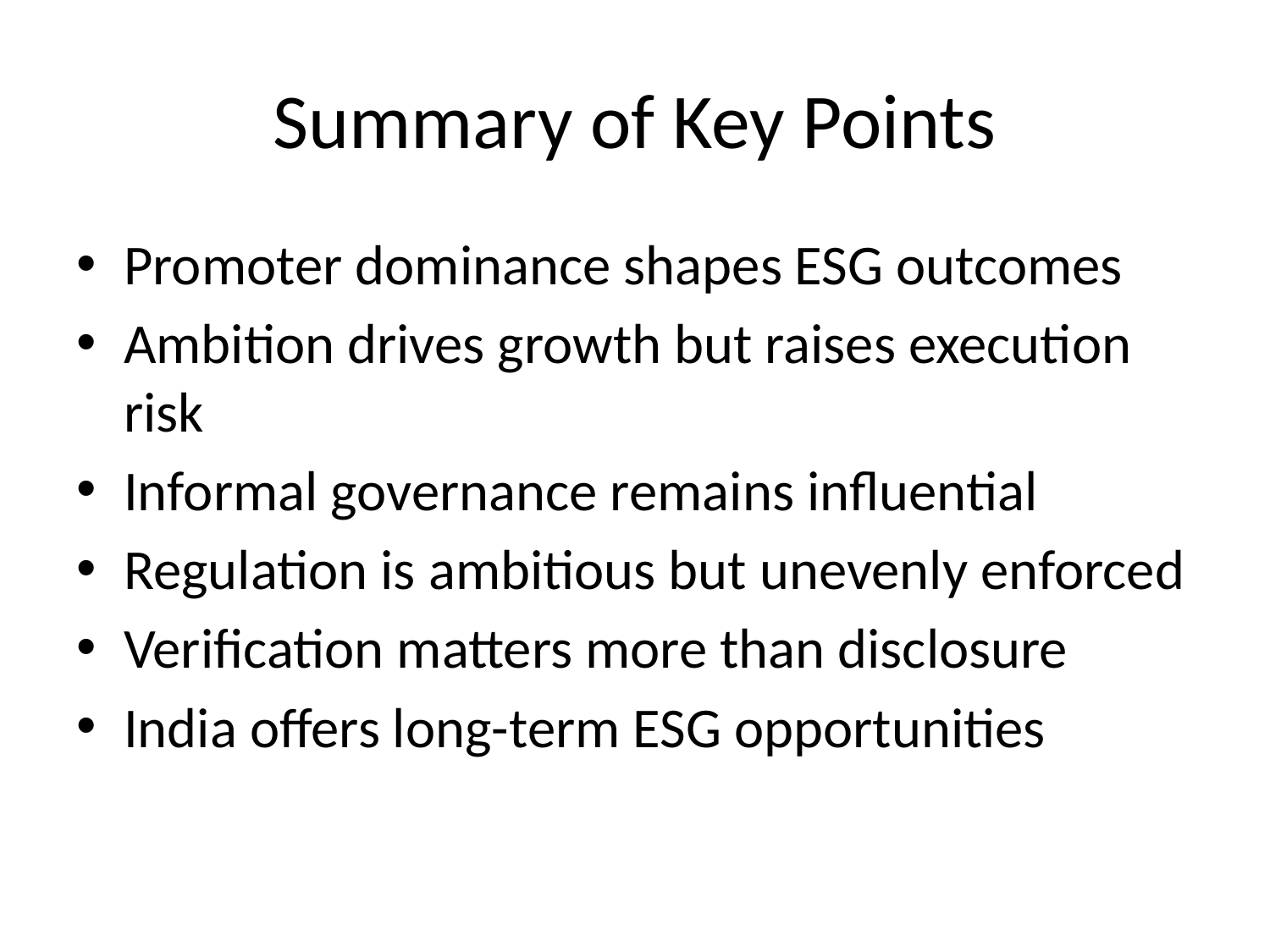

# Summary of Key Points
Promoter dominance shapes ESG outcomes
Ambition drives growth but raises execution risk
Informal governance remains influential
Regulation is ambitious but unevenly enforced
Verification matters more than disclosure
India offers long-term ESG opportunities